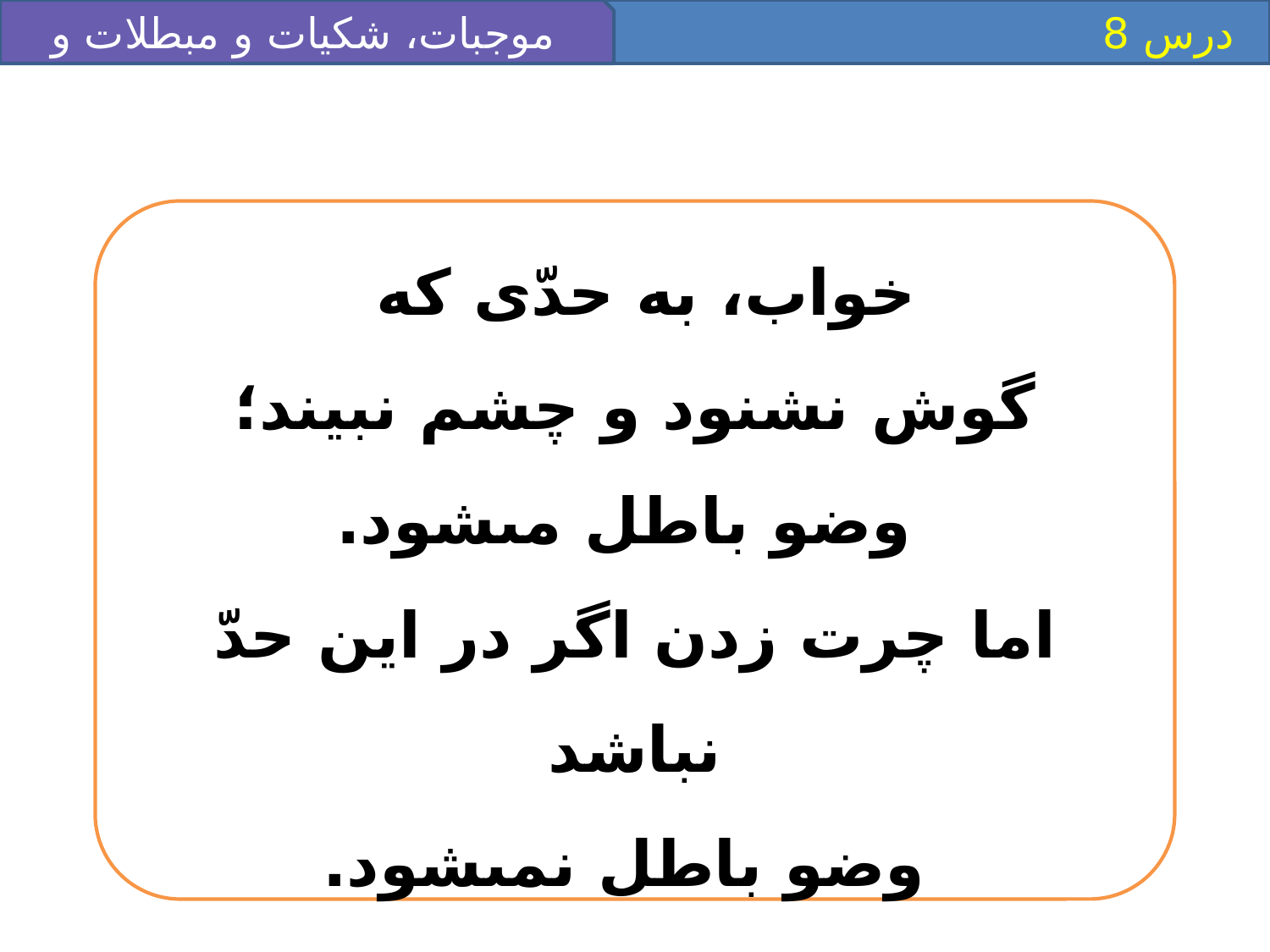

موجبات، شکيات و مبطلات و ضو
 درس 8

خواب، به حدّى كه
گوش نشنود و چشم نبيند؛
 وضو باطل مى‏شود.
اما چرت زدن اگر در اين حدّ نباشد
 وضو باطل نمى‏شود.